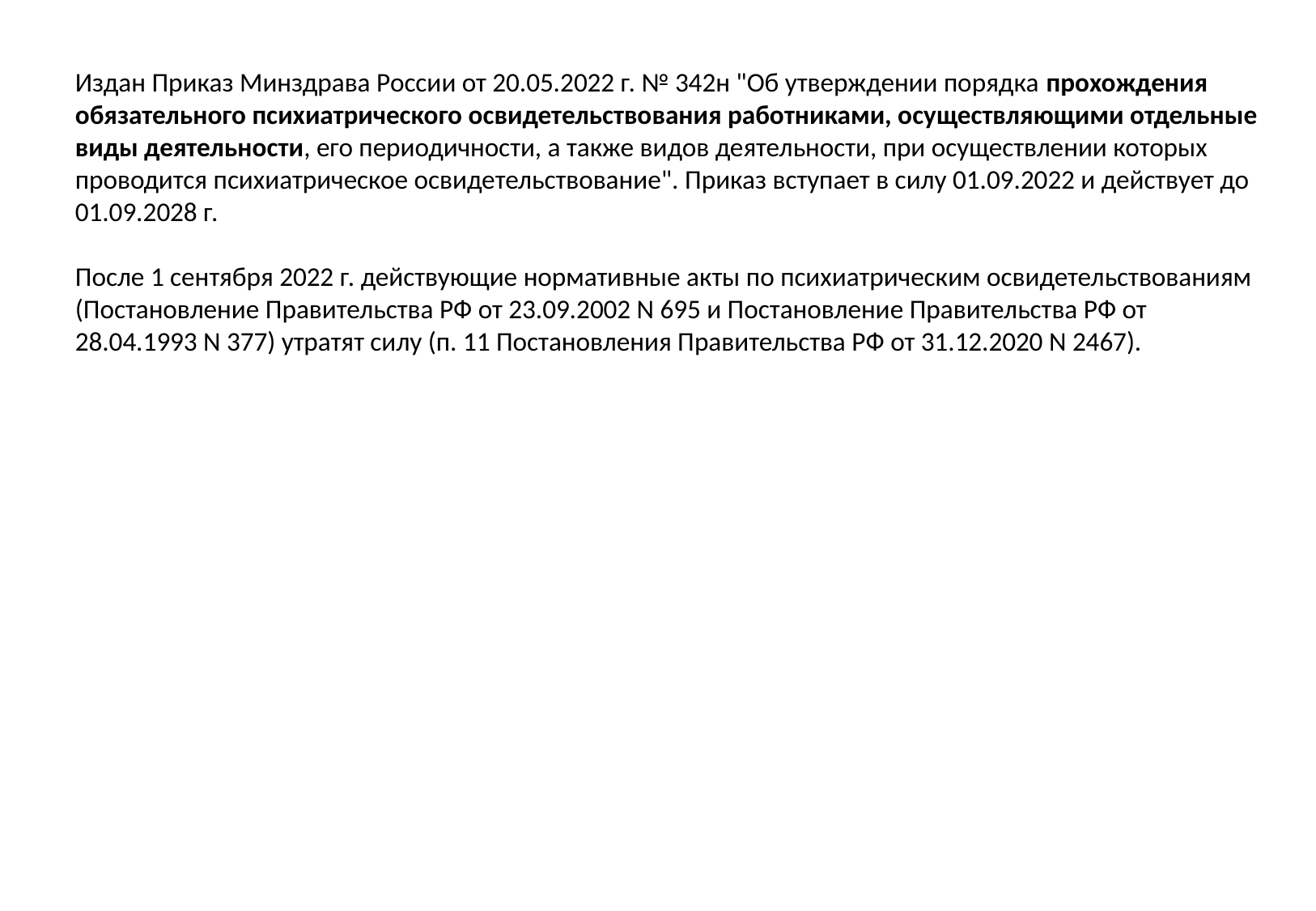

Издан Приказ Минздрава России от 20.05.2022 г. № 342н "Об утверждении порядка прохождения обязательного психиатрического освидетельствования работниками, осуществляющими отдельные виды деятельности, его периодичности, а также видов деятельности, при осуществлении которых проводится психиатрическое освидетельствование". Приказ вступает в силу 01.09.2022 и действует до 01.09.2028 г.

После 1 сентября 2022 г. действующие нормативные акты по психиатрическим освидетельствованиям (Постановление Правительства РФ от 23.09.2002 N 695 и Постановление Правительства РФ от 28.04.1993 N 377) утратят силу (п. 11 Постановления Правительства РФ от 31.12.2020 N 2467).